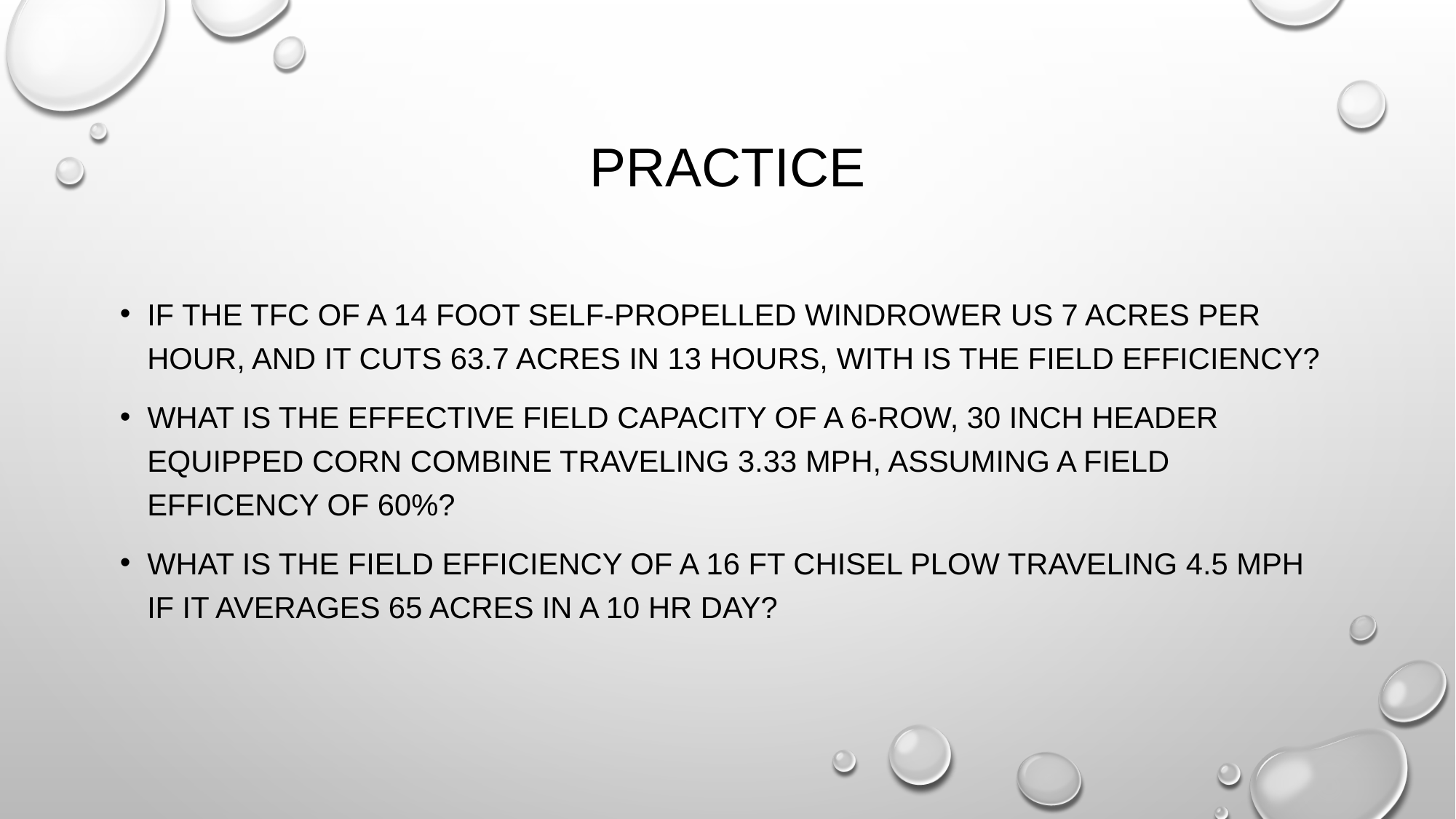

# Practice
If the tfc of a 14 foot self-propelled windrower us 7 acres per hour, and it cuts 63.7 acres in 13 hours, with is the field efficiency?
What is the effective field capacity of a 6-row, 30 inch header equipped corn combine traveling 3.33 mph, assuming A FIELD EFFICENCY OF 60%?
What is the field efficiency of a 16 ft chisel plow traveling 4.5 mph if it averages 65 acres in a 10 hr day?